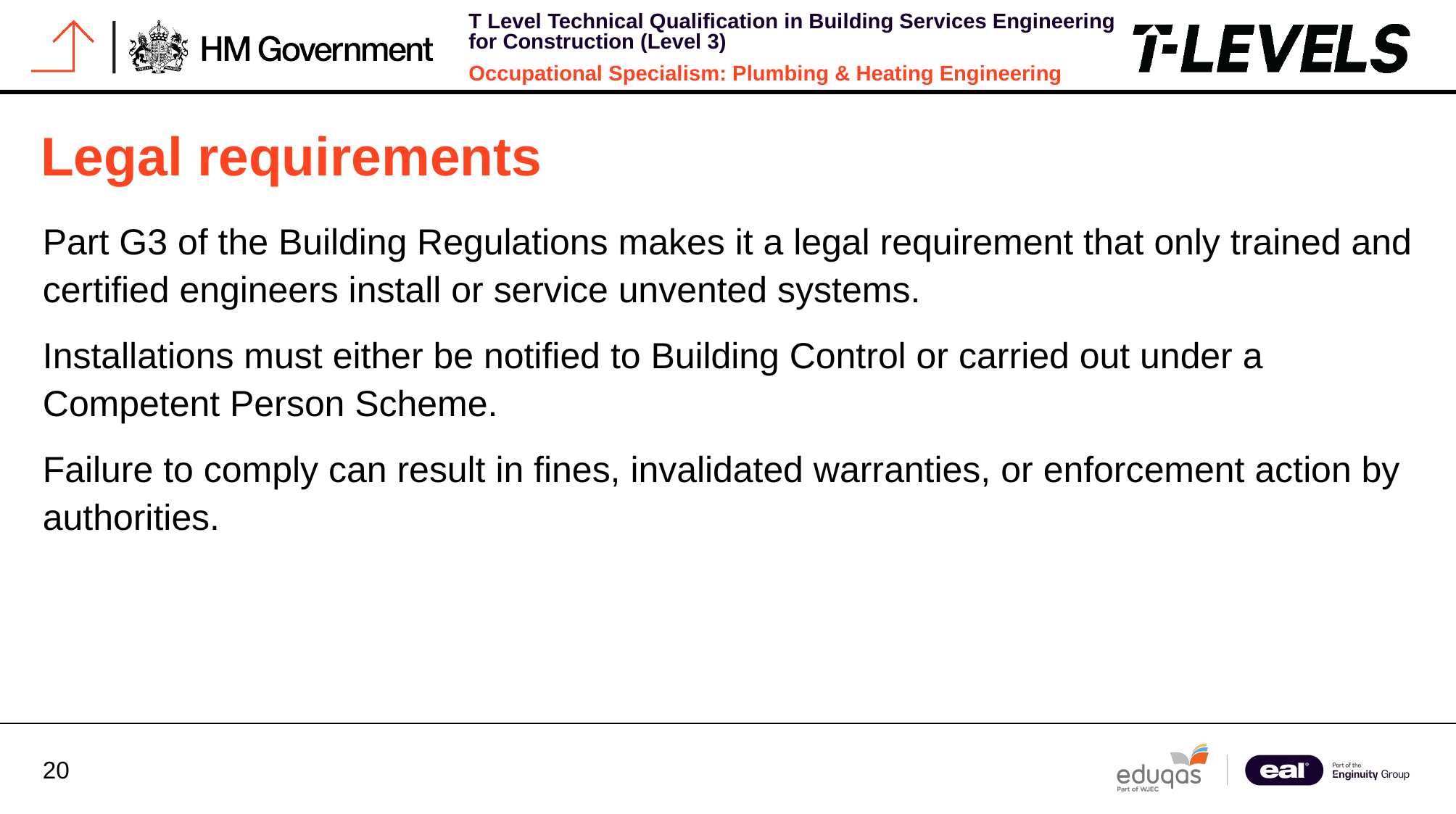

# Legal requirements
Part G3 of the Building Regulations makes it a legal requirement that only trained and certified engineers install or service unvented systems.
Installations must either be notified to Building Control or carried out under a Competent Person Scheme.
Failure to comply can result in fines, invalidated warranties, or enforcement action by authorities.